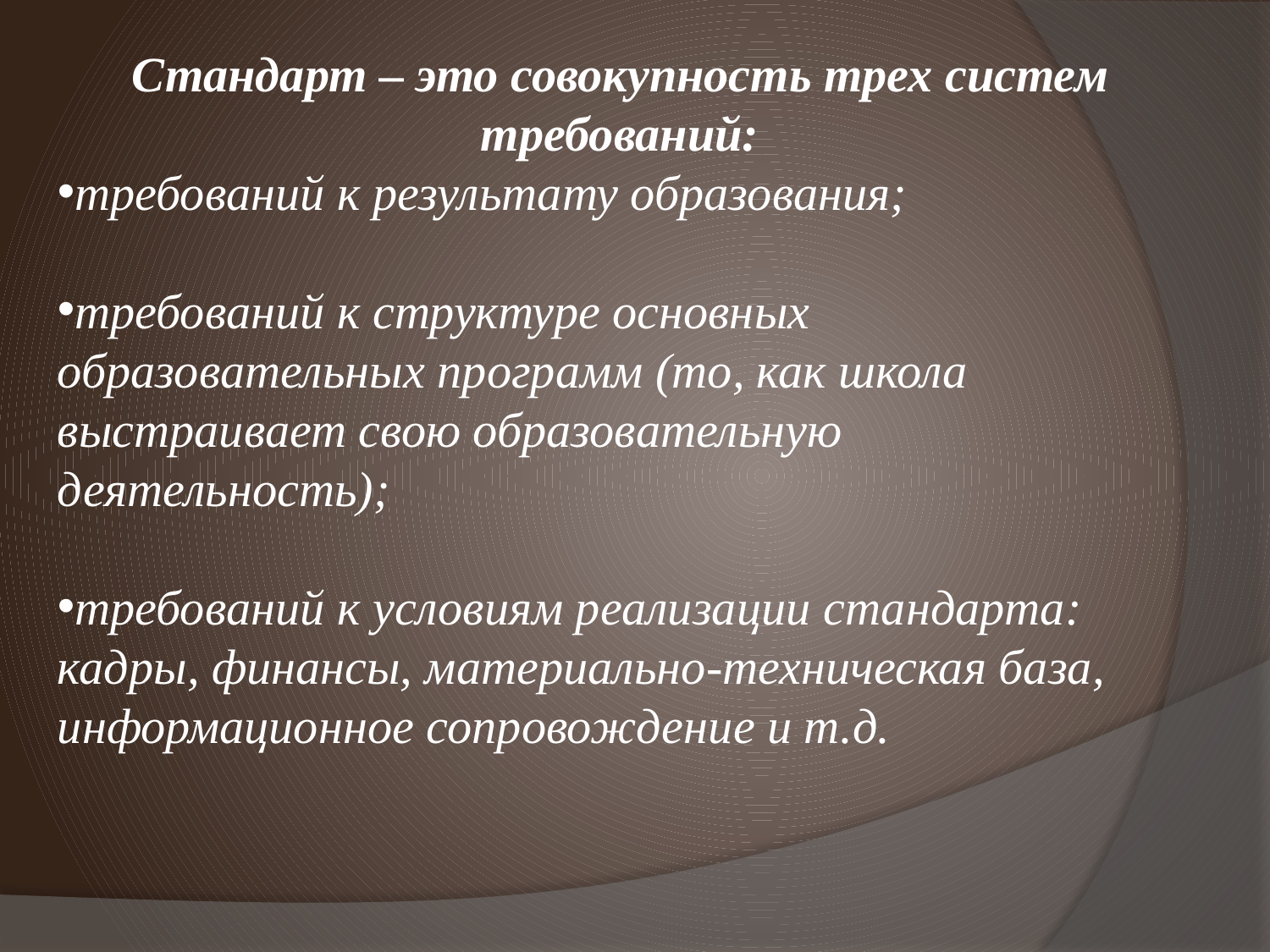

Стандарт – это совокупность трех систем требований:
требований к результату образования;

требований к структуре основных образовательных программ (то, как школа выстраивает свою образовательную деятельность);

требований к условиям реализации стандарта: кадры, финансы, материально-техническая база, информационное сопровождение и т.д.